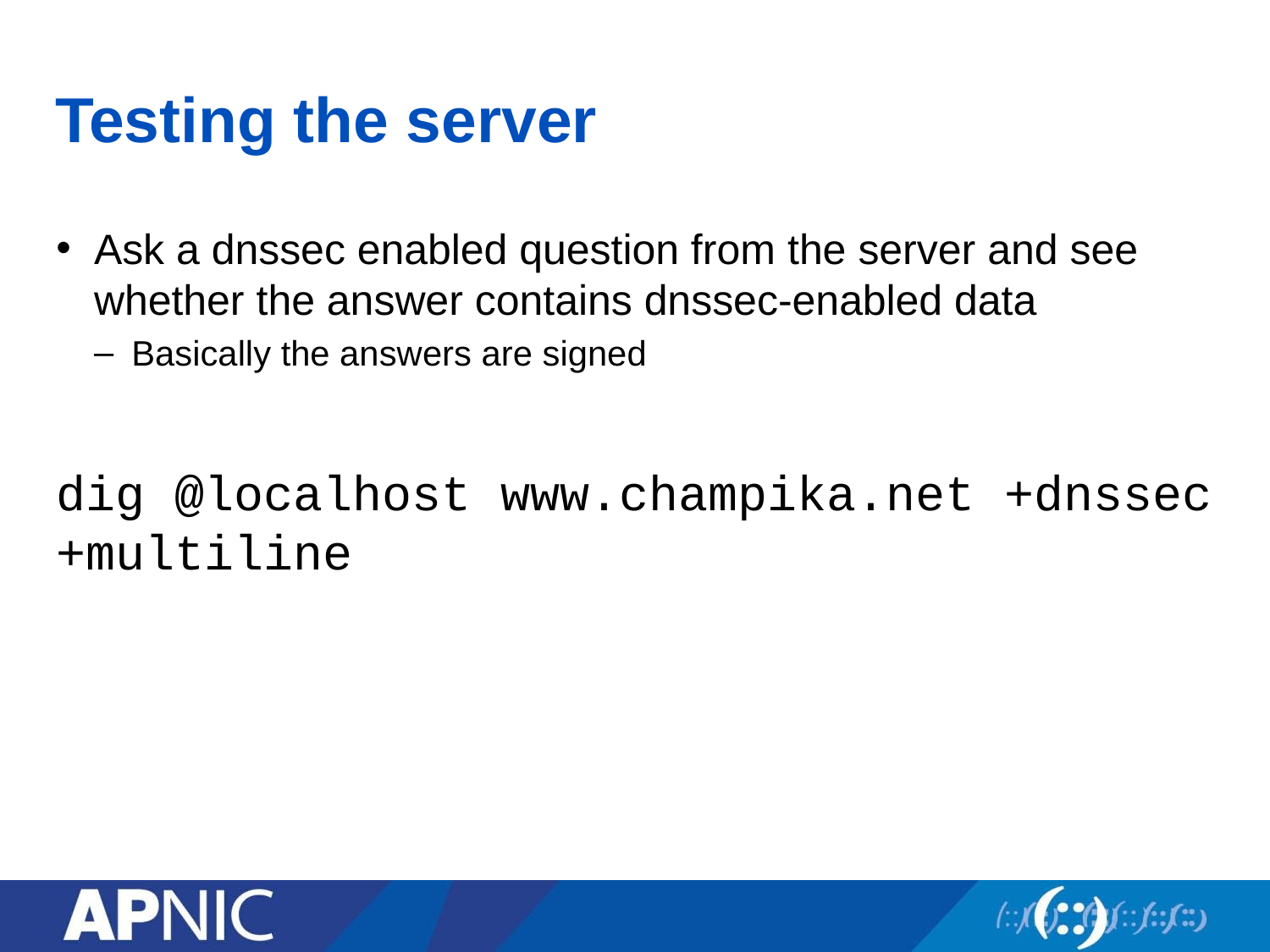

# Testing the server
Ask a dnssec enabled question from the server and see whether the answer contains dnssec-enabled data
Basically the answers are signed

dig @localhost www.champika.net +dnssec +multiline